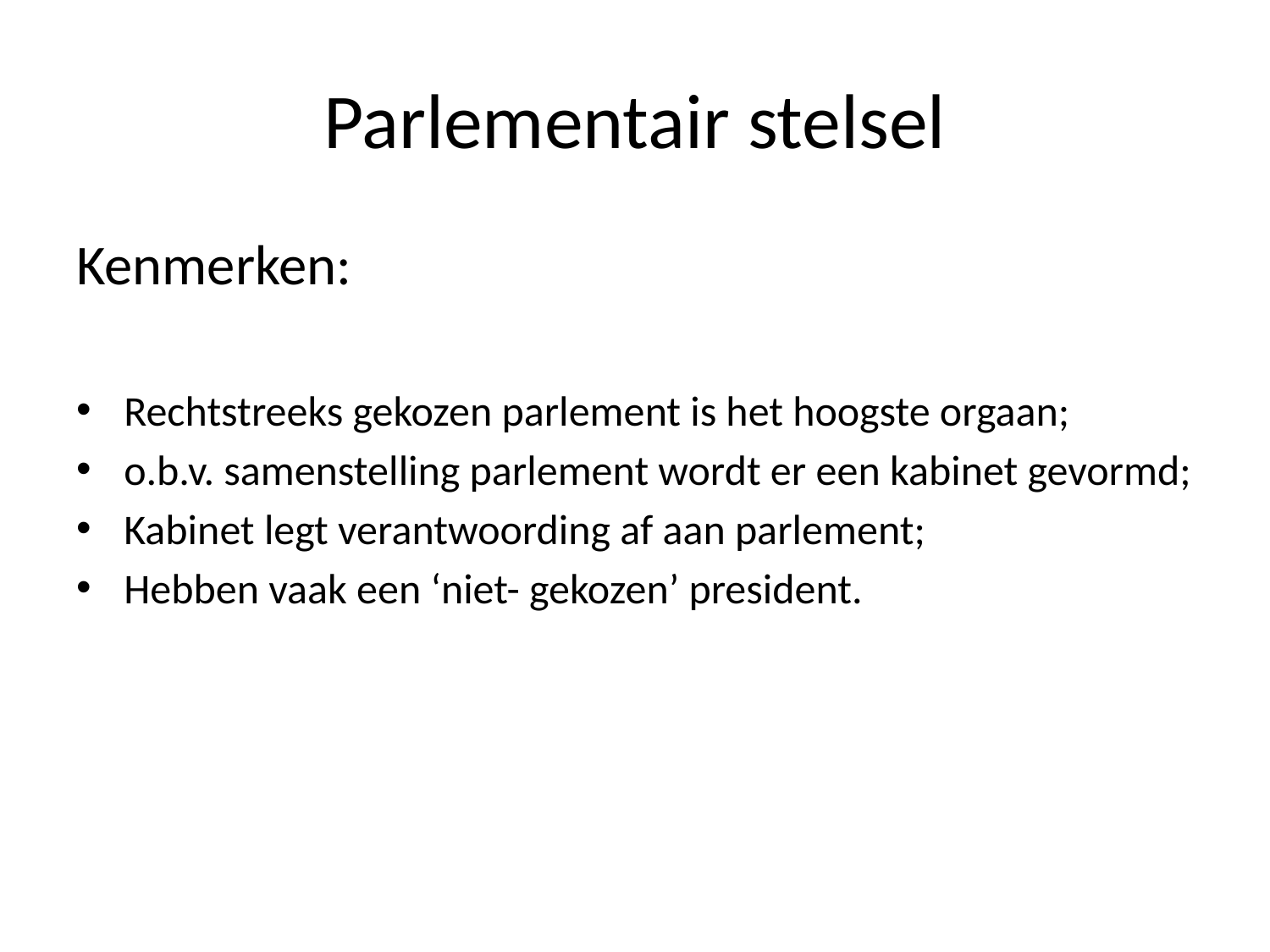

# Parlementair stelsel
Kenmerken:

Rechtstreeks gekozen parlement is het hoogste orgaan;
o.b.v. samenstelling parlement wordt er een kabinet gevormd;
Kabinet legt verantwoording af aan parlement;
Hebben vaak een ‘niet- gekozen’ president.